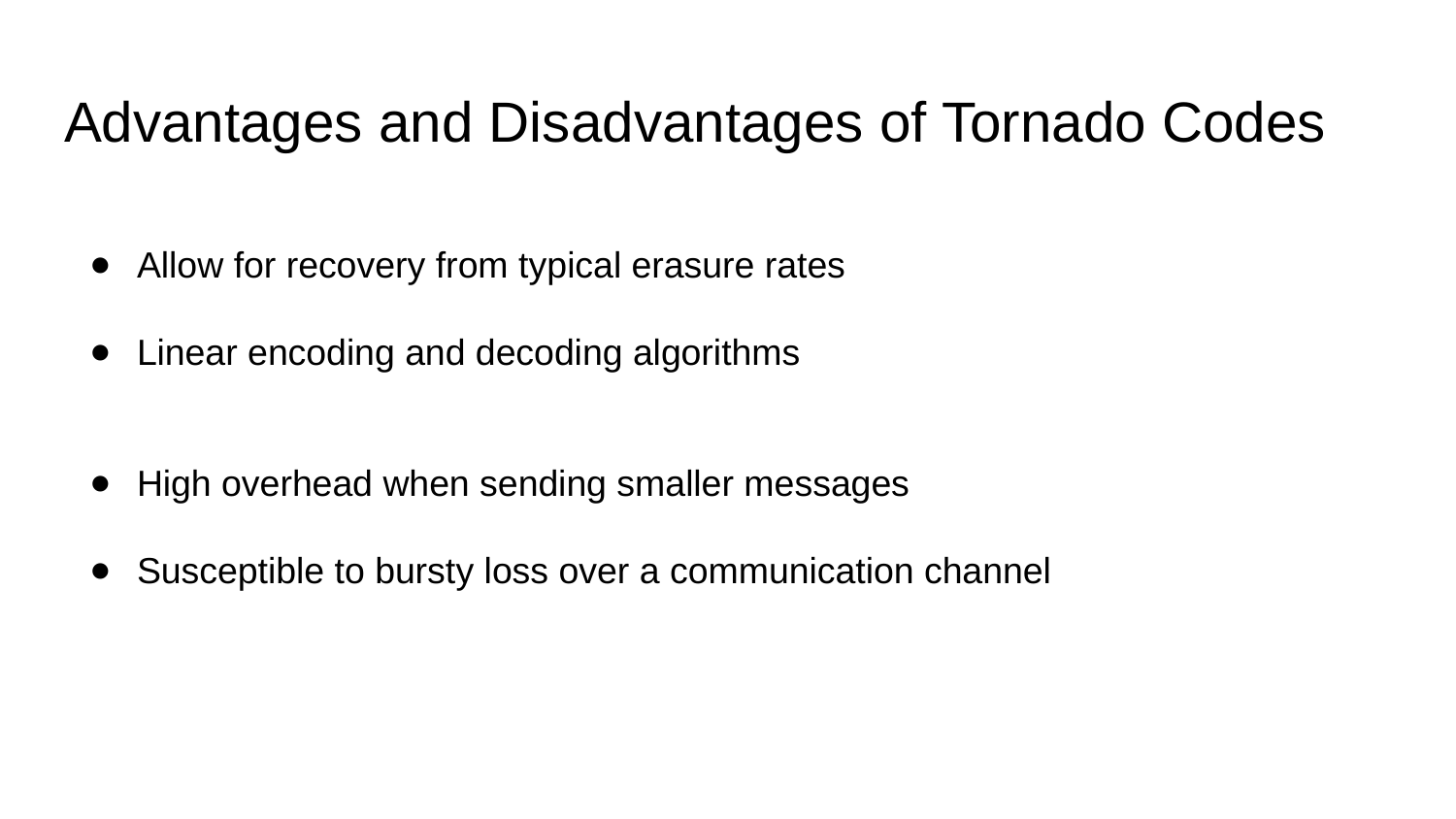

# Advantages and Disadvantages of Tornado Codes

Allow for recovery from typical erasure rates

Linear encoding and decoding algorithms

High overhead when sending smaller messages

Susceptible to bursty loss over a communication channel